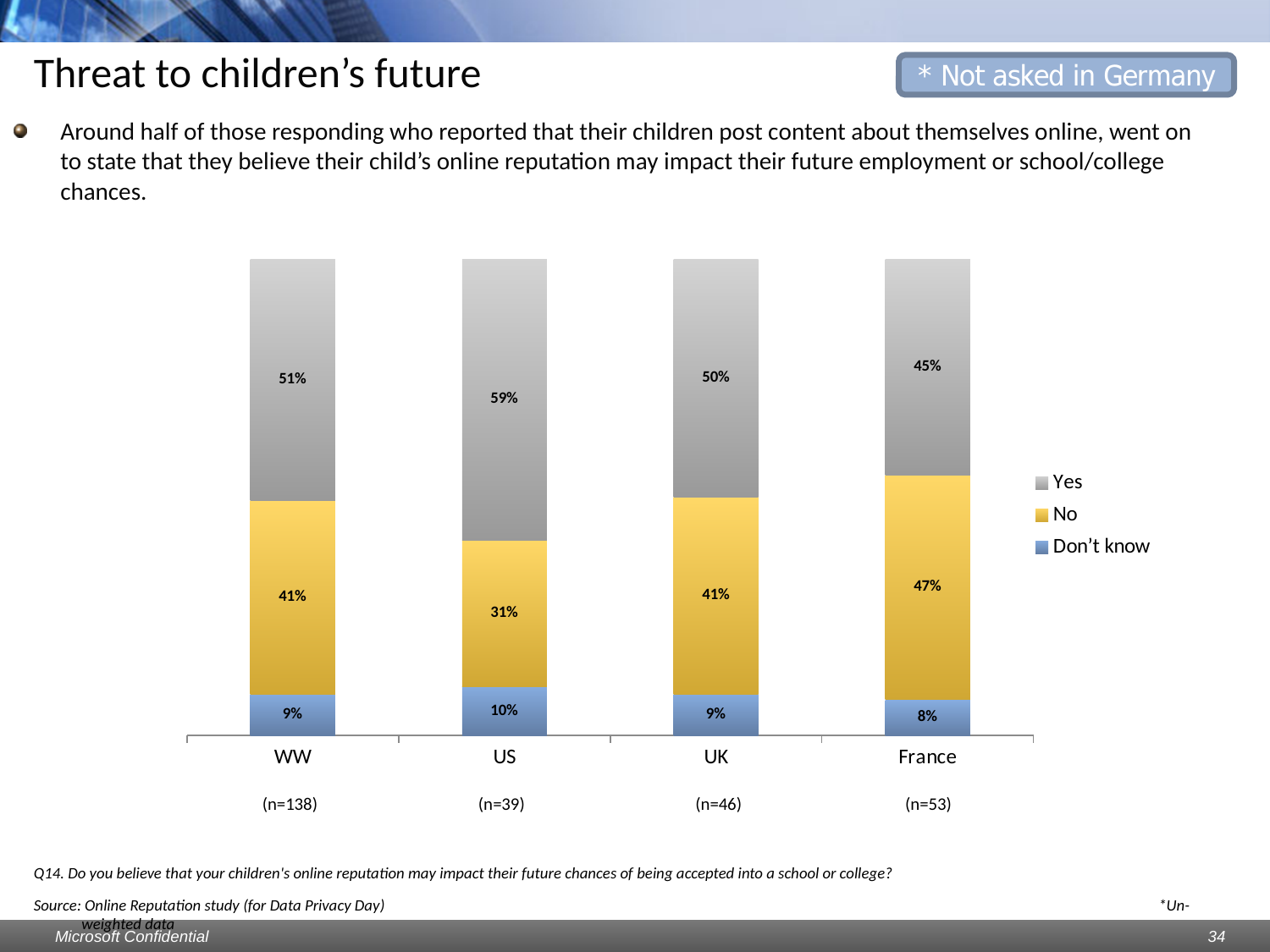

# Threat to children’s future
* Not asked in Germany
Around half of those responding who reported that their children post content about themselves online, went on to state that they believe their child’s online reputation may impact their future employment or school/college chances.

### Chart

| Category | Don’t know   | No           | Yes          |
|---|---|---|---|
| WW | 0.08695652173913054 | 0.4057971014492754 | 0.5072463768115942 |
| US | 0.10256410256410303 | 0.3076923076923078 | 0.5897435897435898 |
| UK | 0.08695652173913054 | 0.4130434782608712 | 0.5 |
| France | 0.07547169811320754 | 0.4716981132075489 | 0.4528301886792471 |
(n=138)
(n=39)
(n=46)
(n=53)
Q14. Do you believe that your children's online reputation may impact their future chances of being accepted into a school or college?
Source: Online Reputation study (for Data Privacy Day) 						                 *Un-weighted data